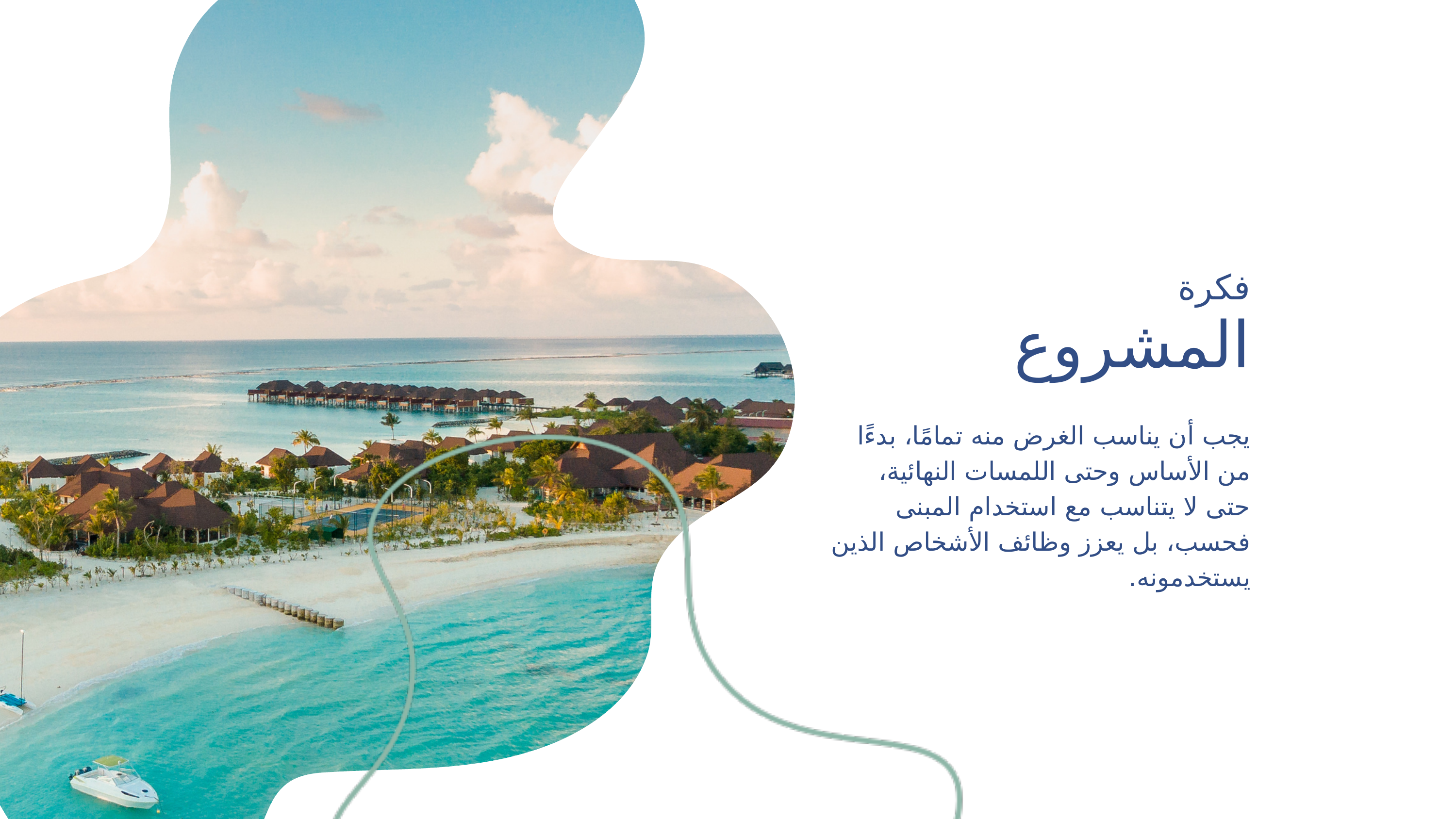

فكرة
المشروع
يجب أن يناسب الغرض منه تمامًا، بدءًا من الأساس وحتى اللمسات النهائية، حتى لا يتناسب مع استخدام المبنى فحسب، بل يعزز وظائف الأشخاص الذين يستخدمونه.